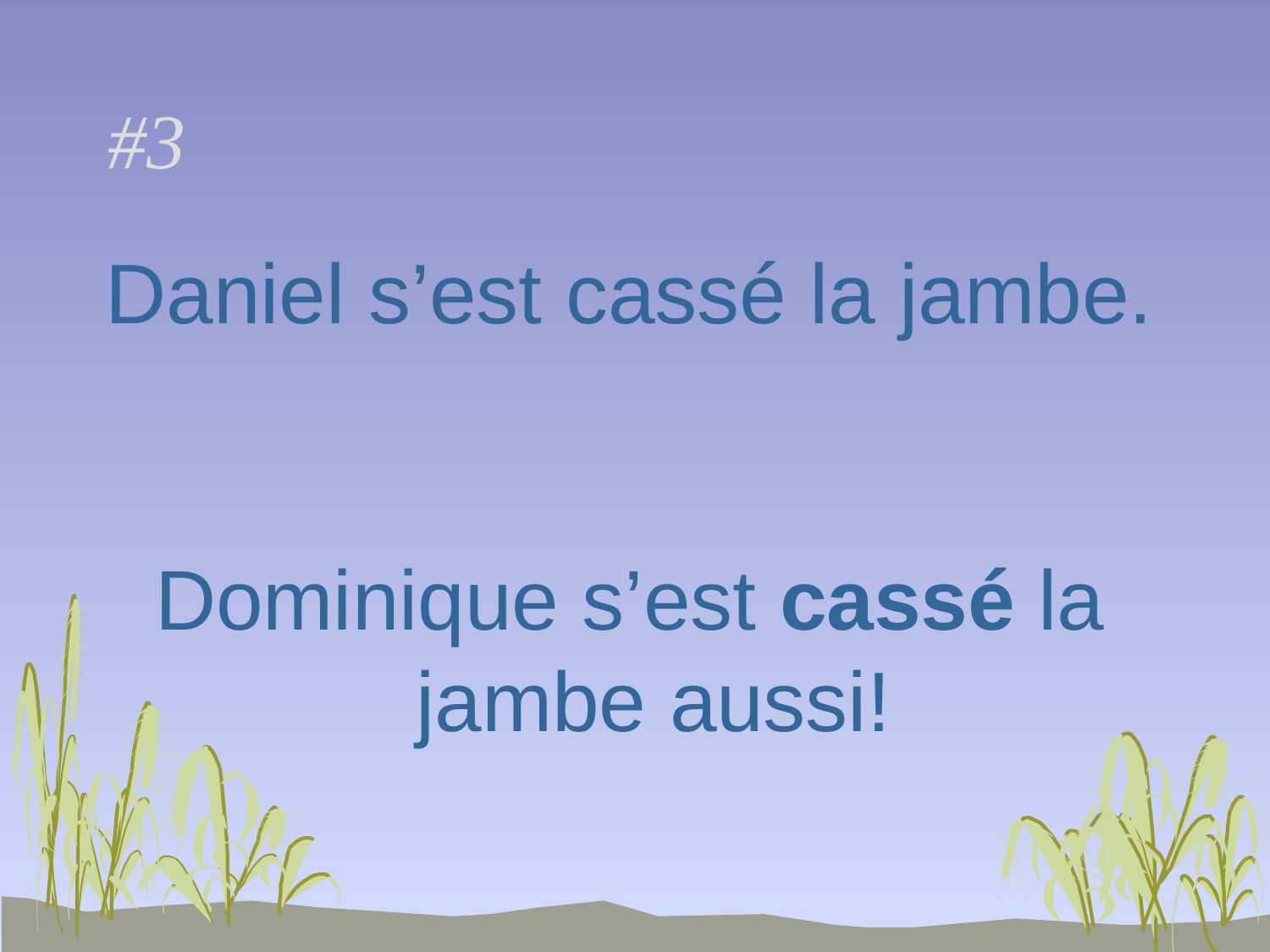

# #3
Daniel s’est cassé la jambe.

Dominique s’est cassé la jambe aussi!